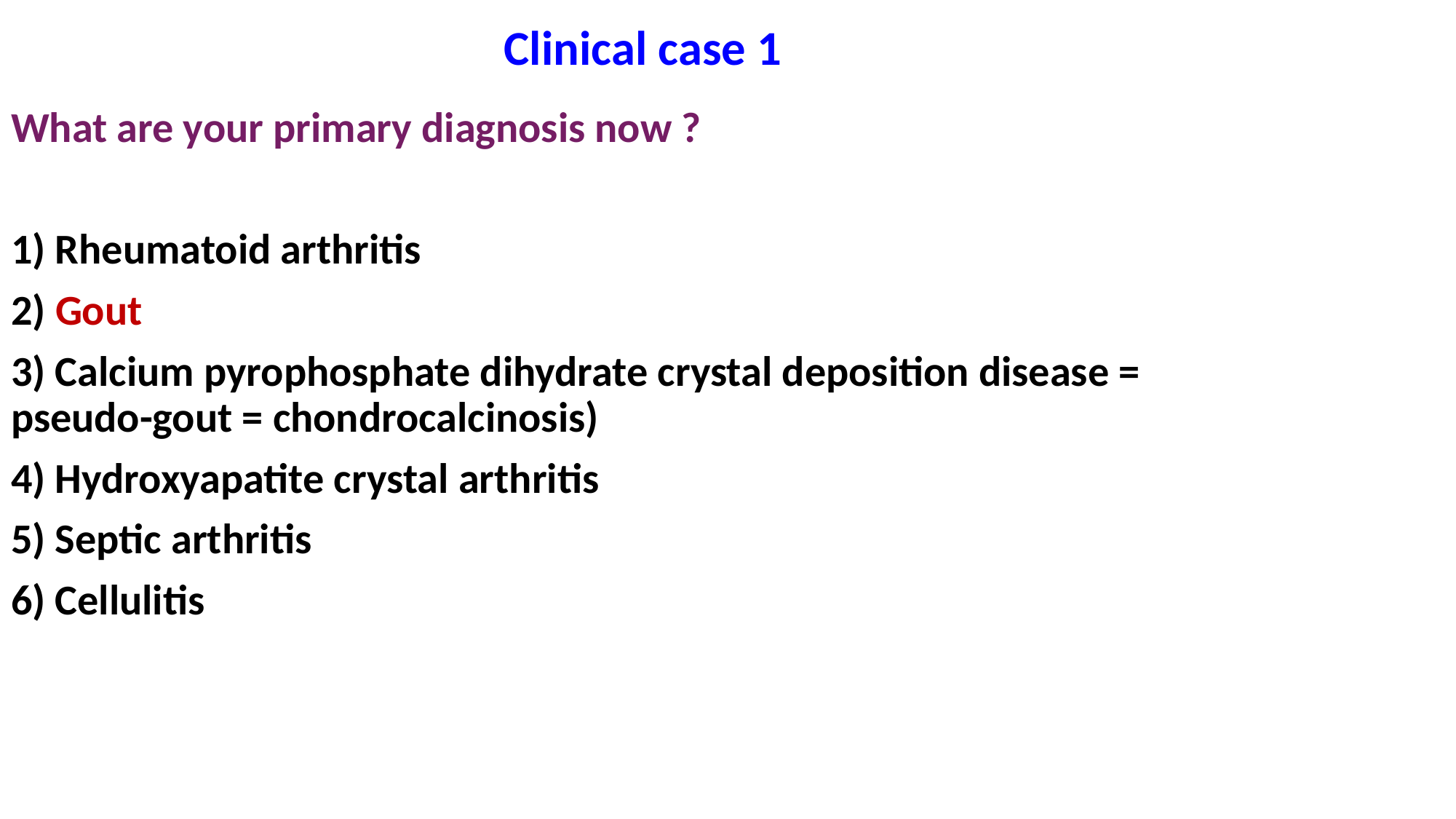

Clinical case 1
What are your primary diagnosis now ?

1) Rheumatoid arthritis
2) Gout
3) Calcium pyrophosphate dihydrate crystal deposition disease = pseudo-gout = chondrocalcinosis)
4) Hydroxyapatite crystal arthritis
5) Septic arthritis
6) Cellulitis